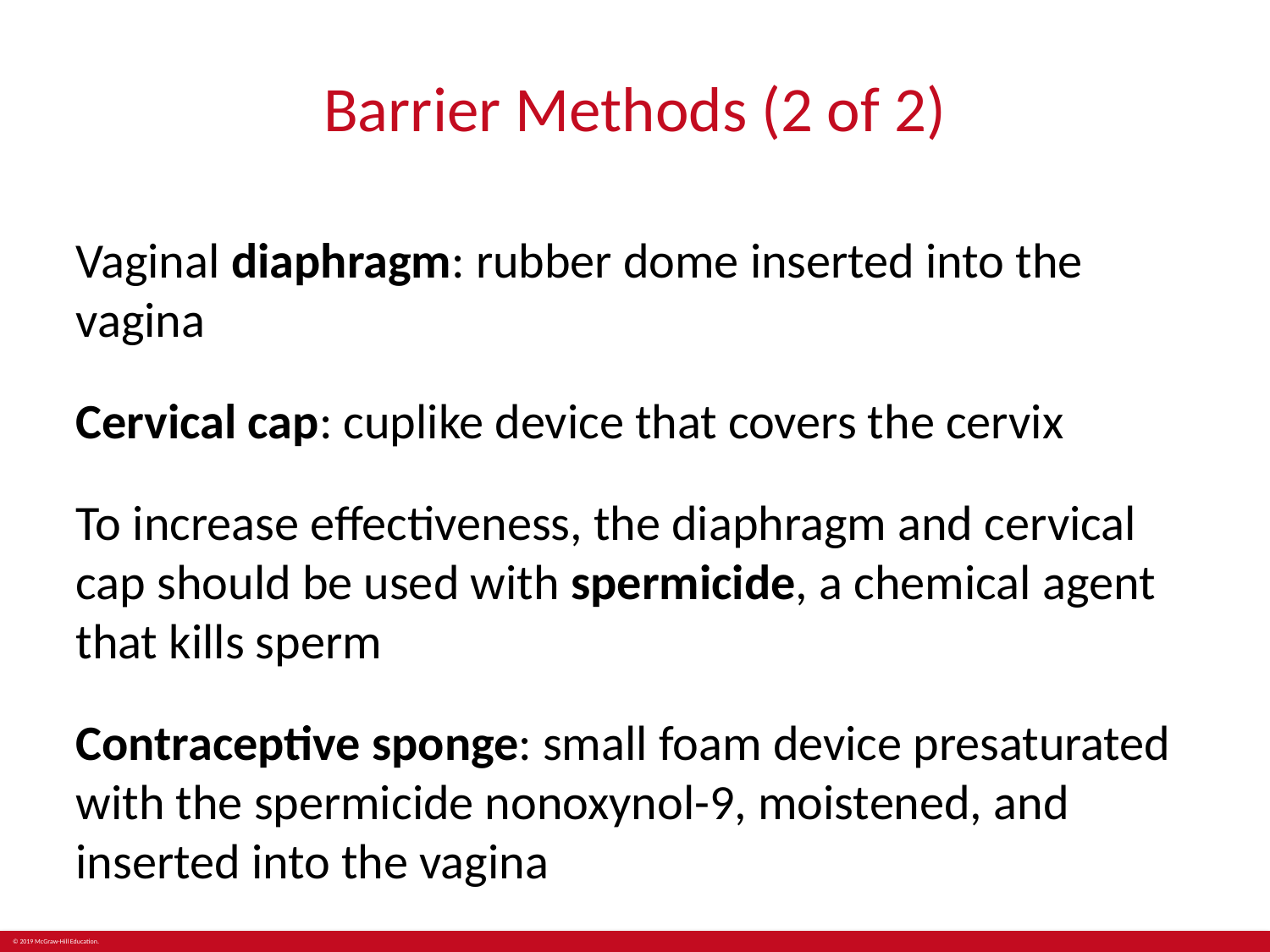

# Barrier Methods (2 of 2)
Vaginal diaphragm: rubber dome inserted into the vagina
Cervical cap: cuplike device that covers the cervix
To increase effectiveness, the diaphragm and cervical cap should be used with spermicide, a chemical agent that kills sperm
Contraceptive sponge: small foam device presaturated with the spermicide nonoxynol-9, moistened, and inserted into the vagina